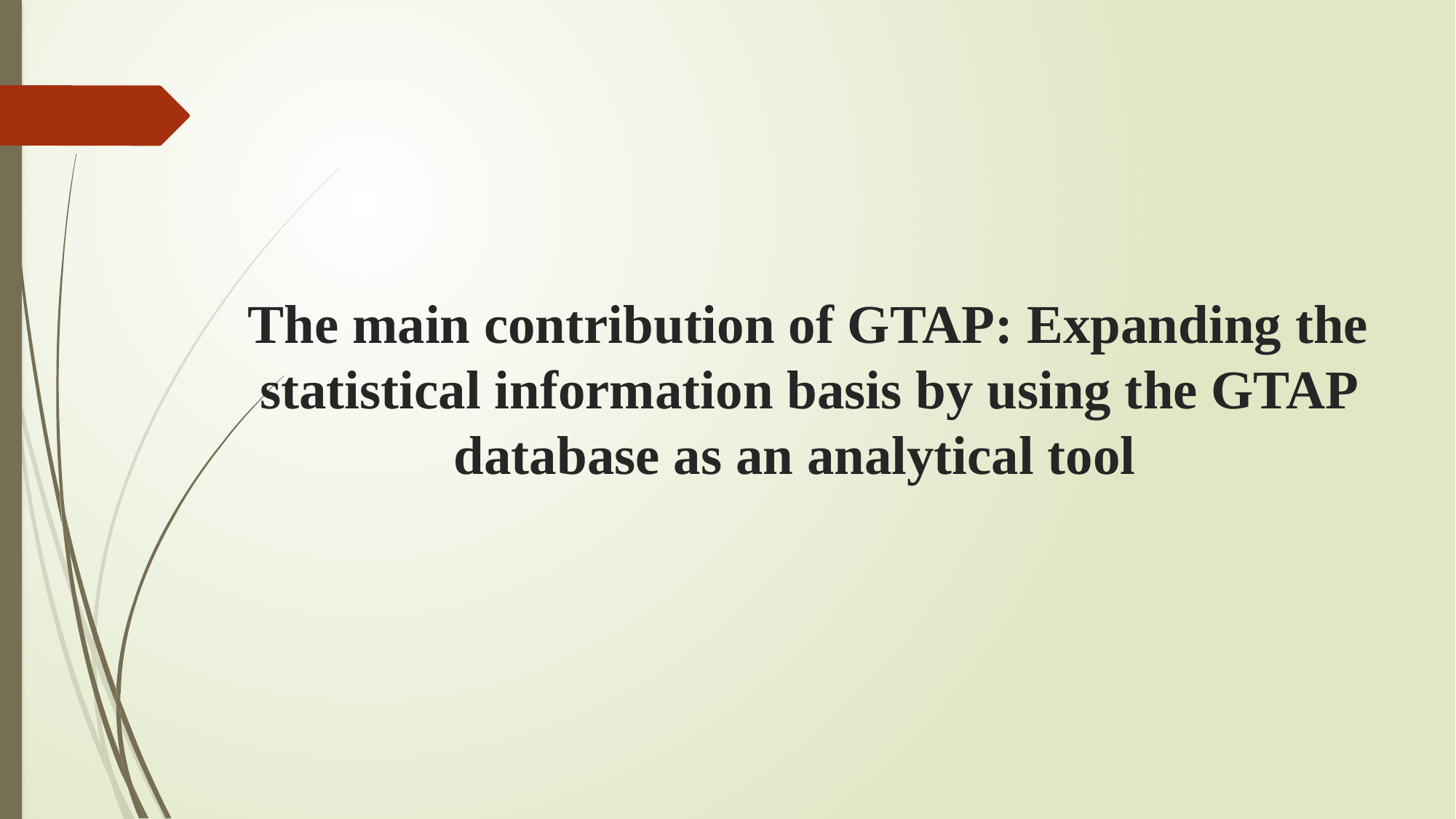

# The main contribution of GTAP: Expanding the statistical information basis by using the GTAP database as an analytical tool